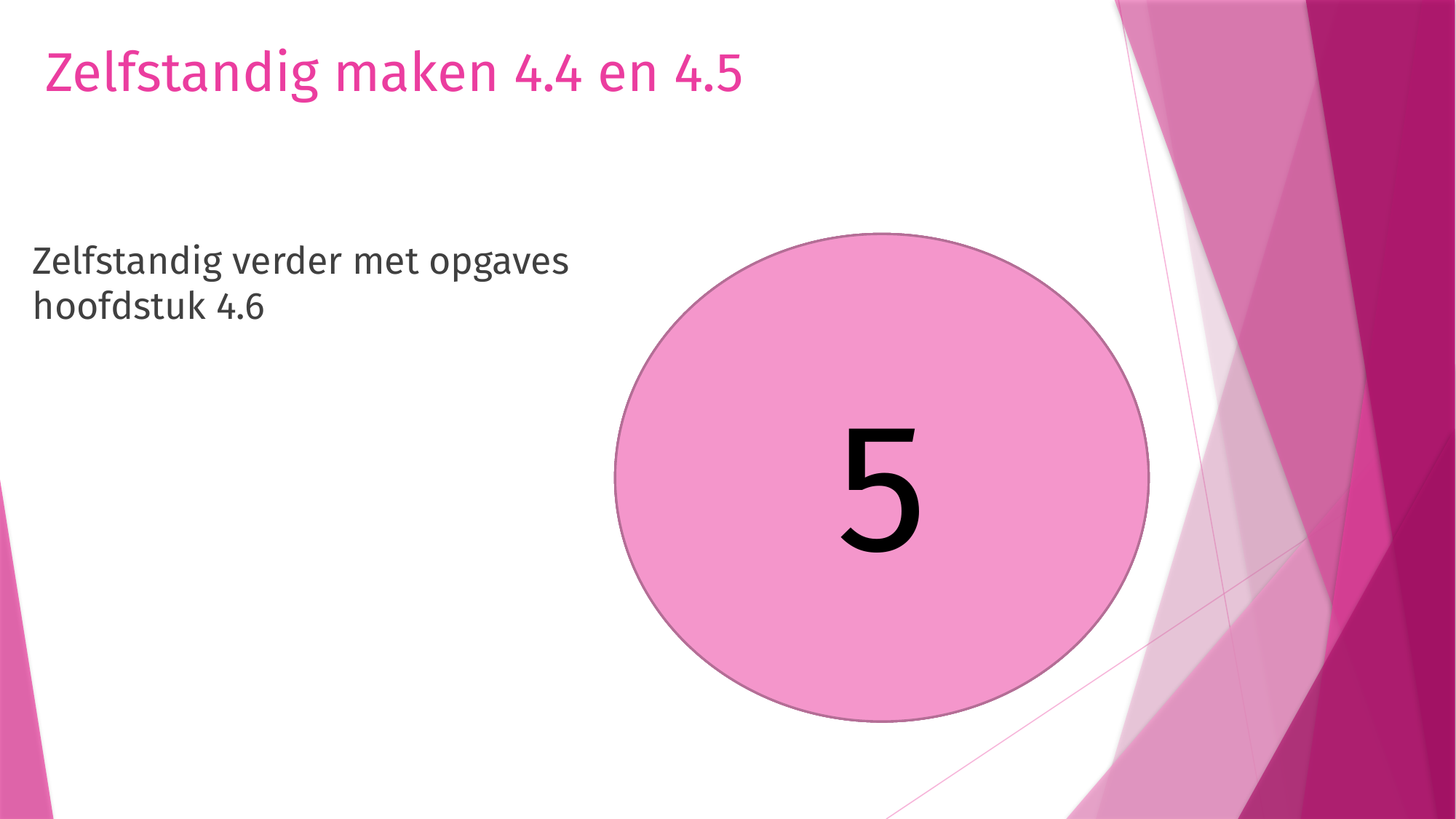

# Zelfstandig maken 4.4 en 4.5
Zelfstandig verder met opgaves hoofdstuk 4.6
5
4
3
1
2